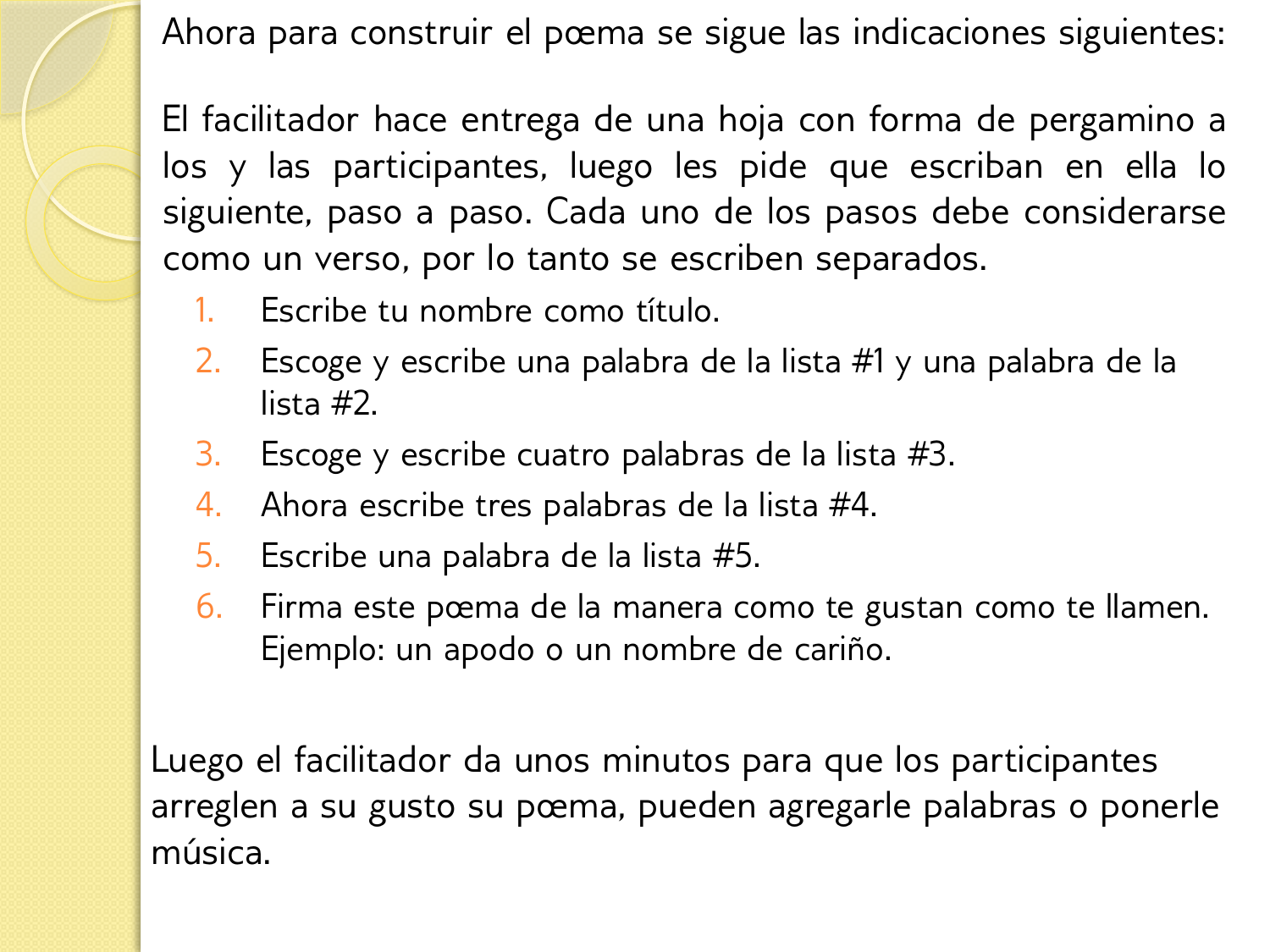

Ahora para construir el poema se sigue las indicaciones siguientes:

El facilitador hace entrega de una hoja con forma de pergamino a los y las participantes, luego les pide que escriban en ella lo siguiente, paso a paso. Cada uno de los pasos debe considerarse como un verso, por lo tanto se escriben separados.
Escribe tu nombre como título.
Escoge y escribe una palabra de la lista #1 y una palabra de la lista #2.
Escoge y escribe cuatro palabras de la lista #3.
Ahora escribe tres palabras de la lista #4.
Escribe una palabra de la lista #5.
Firma este poema de la manera como te gustan como te llamen. Ejemplo: un apodo o un nombre de cariño.

Luego el facilitador da unos minutos para que los participantes arreglen a su gusto su poema, pueden agregarle palabras o ponerle música.